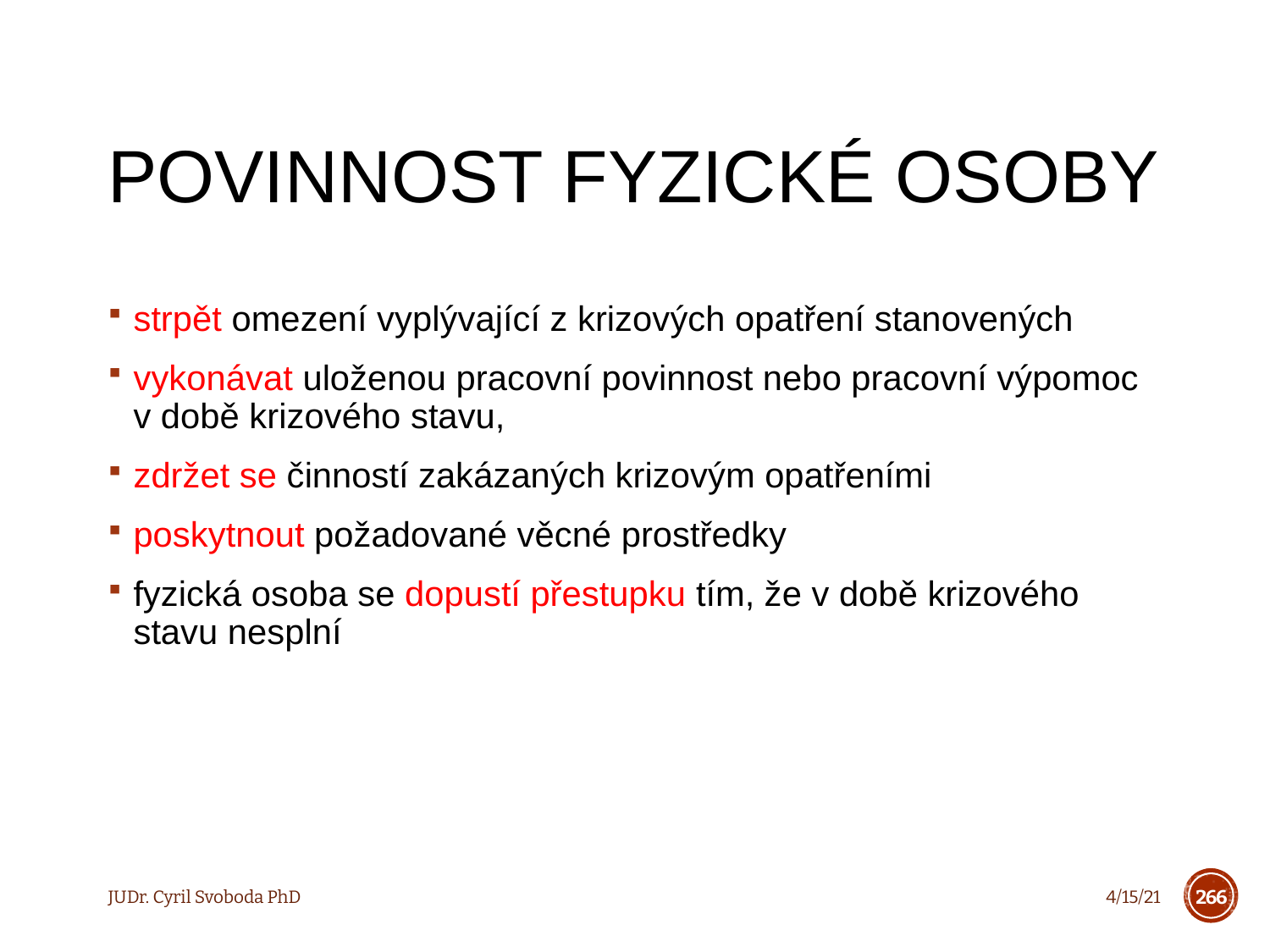

# Povinnost fyzické osoby
strpět omezení vyplývající z krizových opatření stanovených
vykonávat uloženou pracovní povinnost nebo pracovní výpomoc v době krizového stavu,
zdržet se činností zakázaných krizovým opatřeními
poskytnout požadované věcné prostředky
fyzická osoba se dopustí přestupku tím, že v době krizového stavu nesplní
JUDr. Cyril Svoboda PhD
4/15/21
266